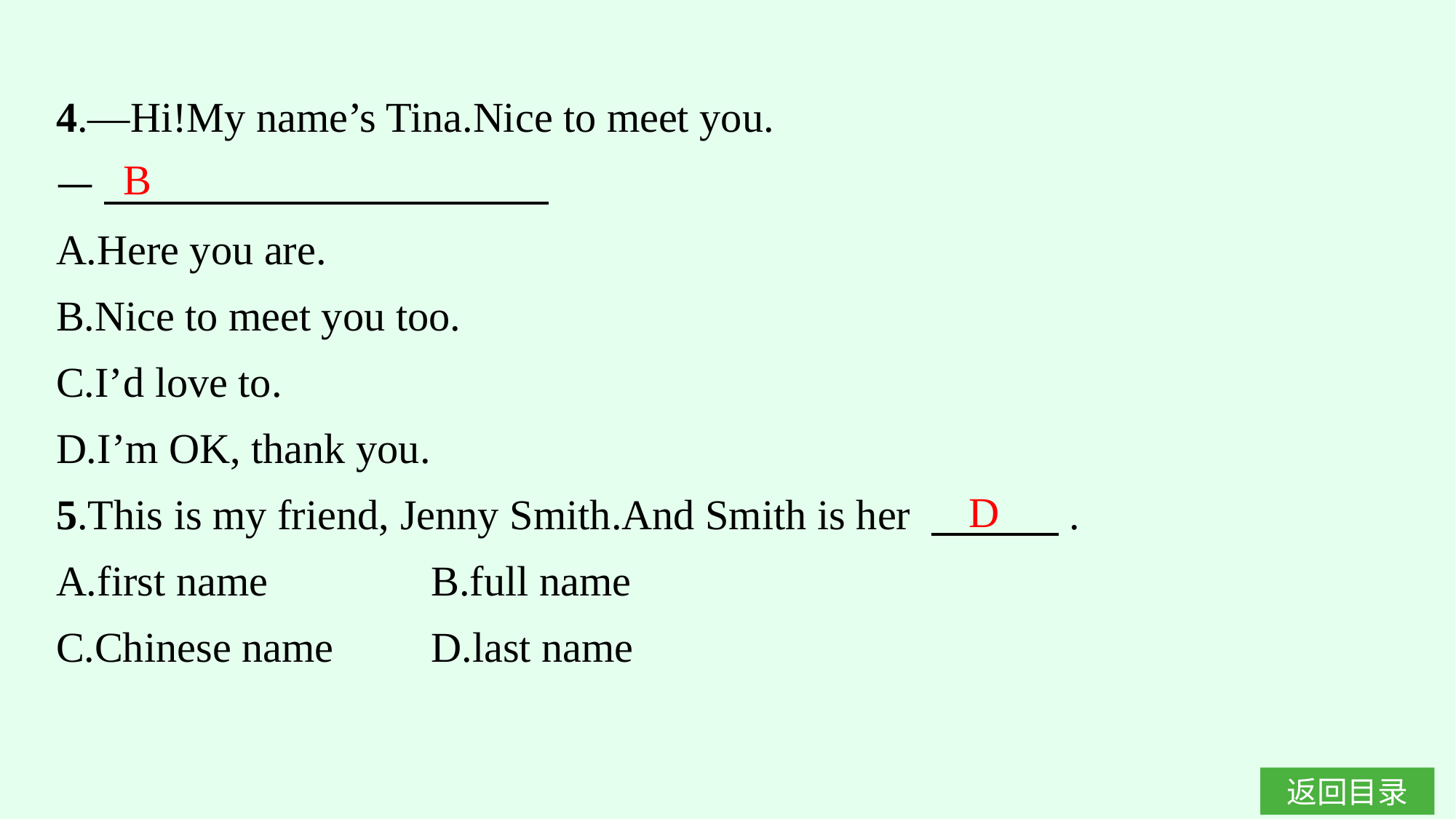

4.—Hi!My name’s Tina.Nice to meet you.
—
A.Here you are.
B.Nice to meet you too.
C.I’d love to.
D.I’m OK, thank you.
5.This is my friend, Jenny Smith.And Smith is her 　　　.
A.first name		B.full name
C.Chinese name	D.last name
B
D